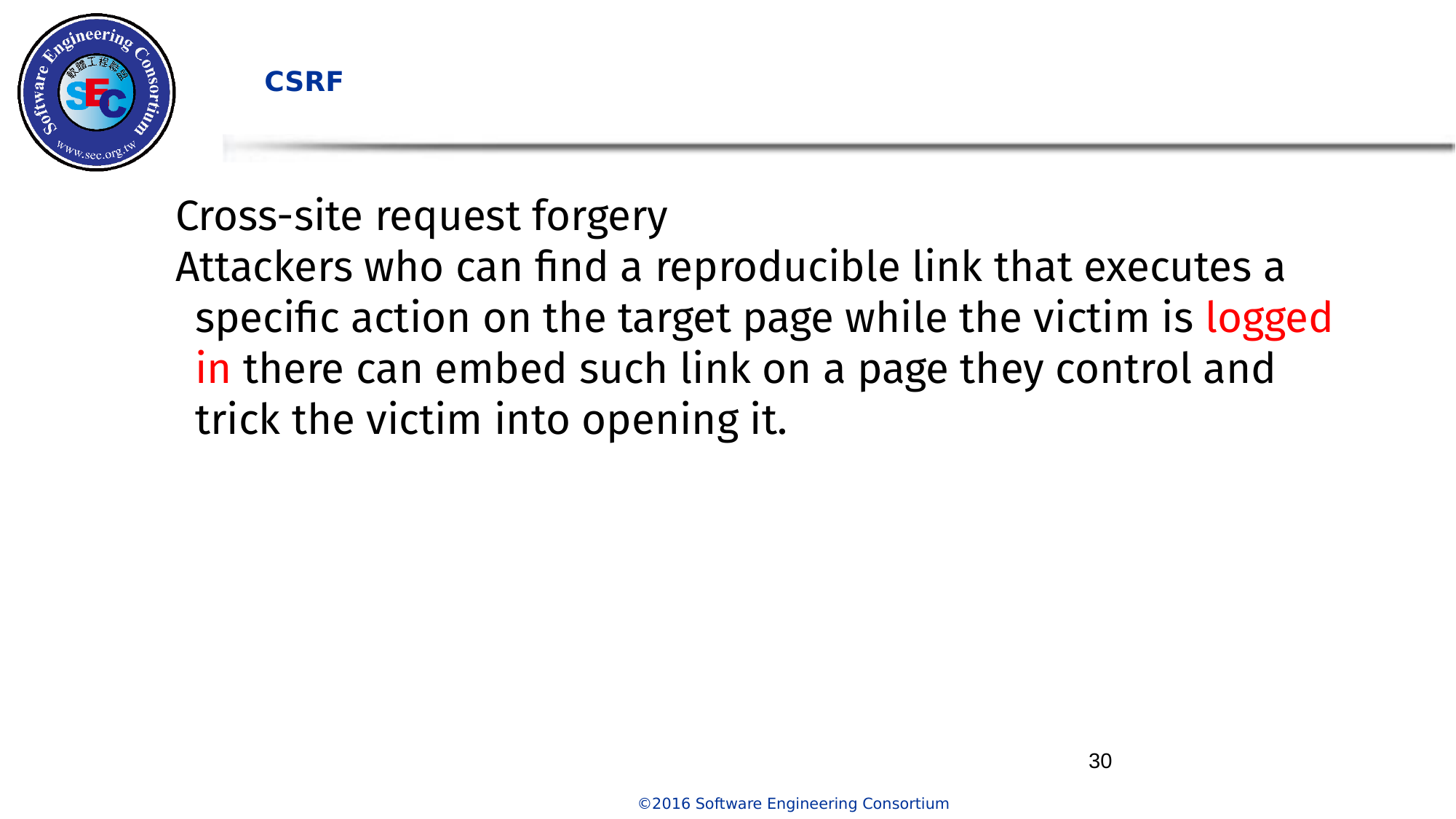

# CSRF
Cross-site request forgery
Attackers who can find a reproducible link that executes a specific action on the target page while the victim is logged in there can embed such link on a page they control and trick the victim into opening it.
30